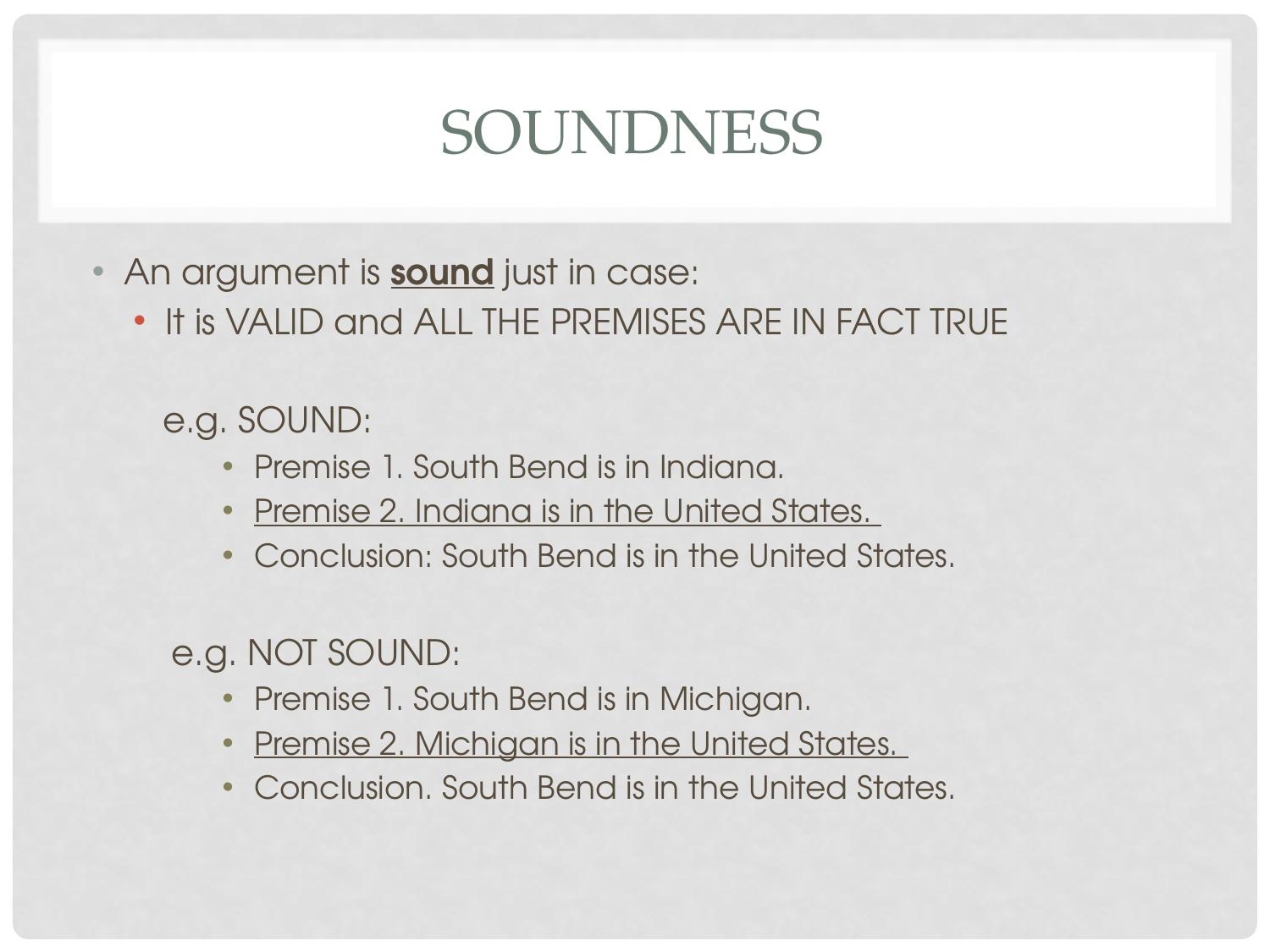

# Soundness
An argument is sound just in case:
It is VALID and ALL THE PREMISES ARE IN FACT TRUE

   e.g. SOUND:
Premise 1. South Bend is in Indiana.
Premise 2. Indiana is in the United States.
Conclusion: South Bend is in the United States.

e.g. NOT SOUND:
Premise 1. South Bend is in Michigan.
Premise 2. Michigan is in the United States.
Conclusion. South Bend is in the United States.